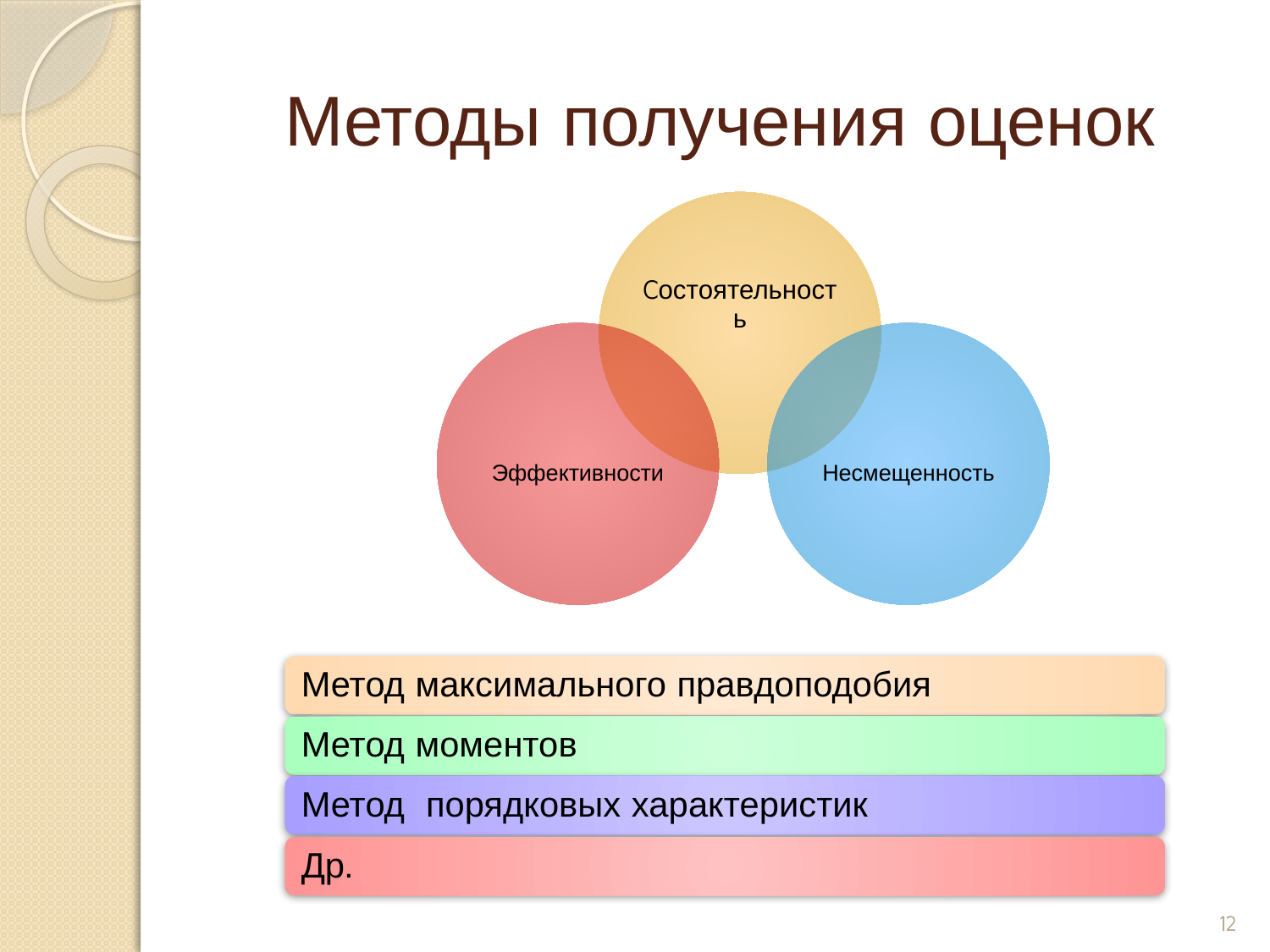

# Методы получения оценок
Cостоятельность
Несмещенность
Эффективности
Метод максимального правдоподобия
Метод моментов
Метод  порядковых характеристик
Др.
12